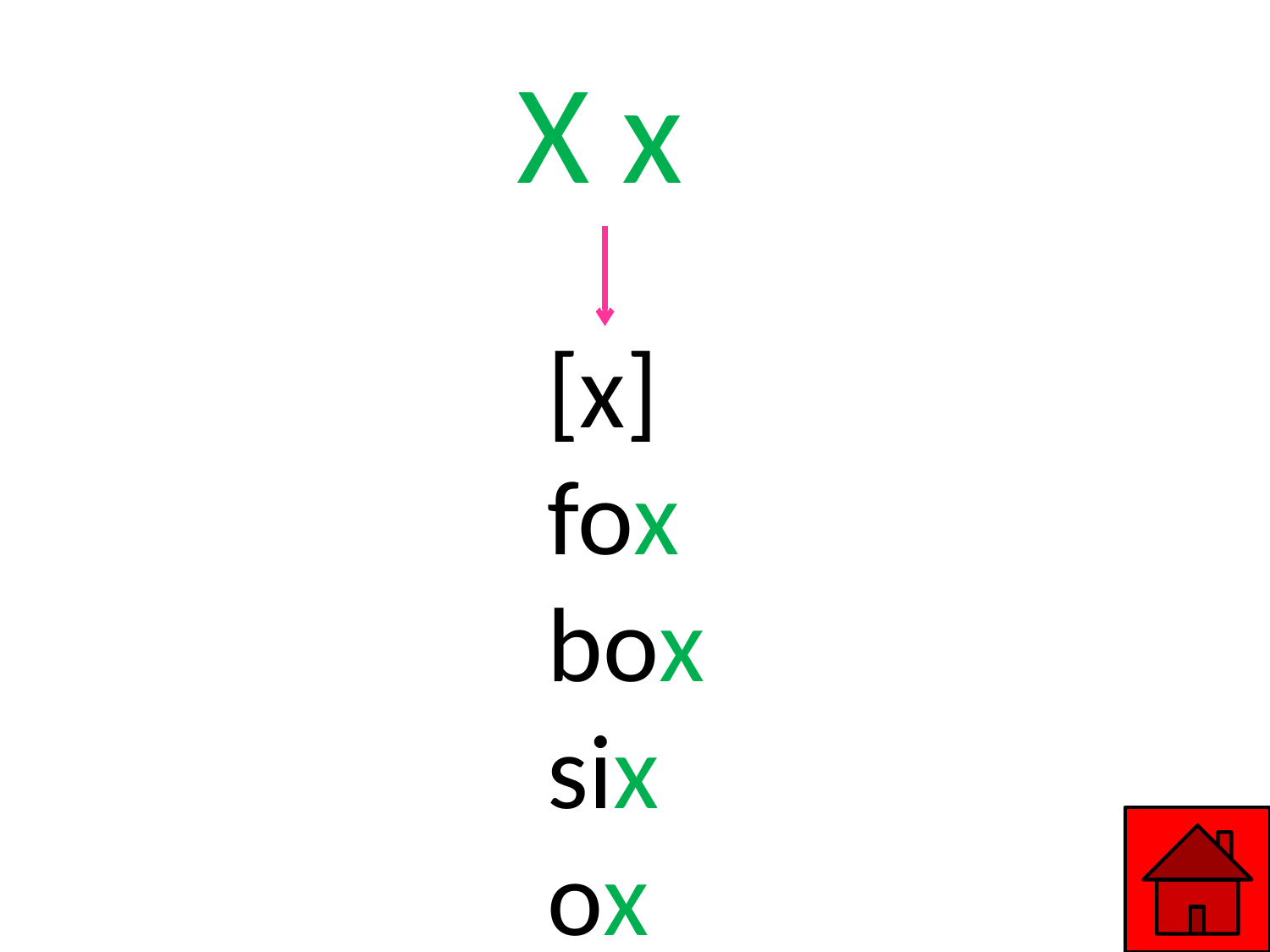

X x
#
[x]
fox
box
six
ox